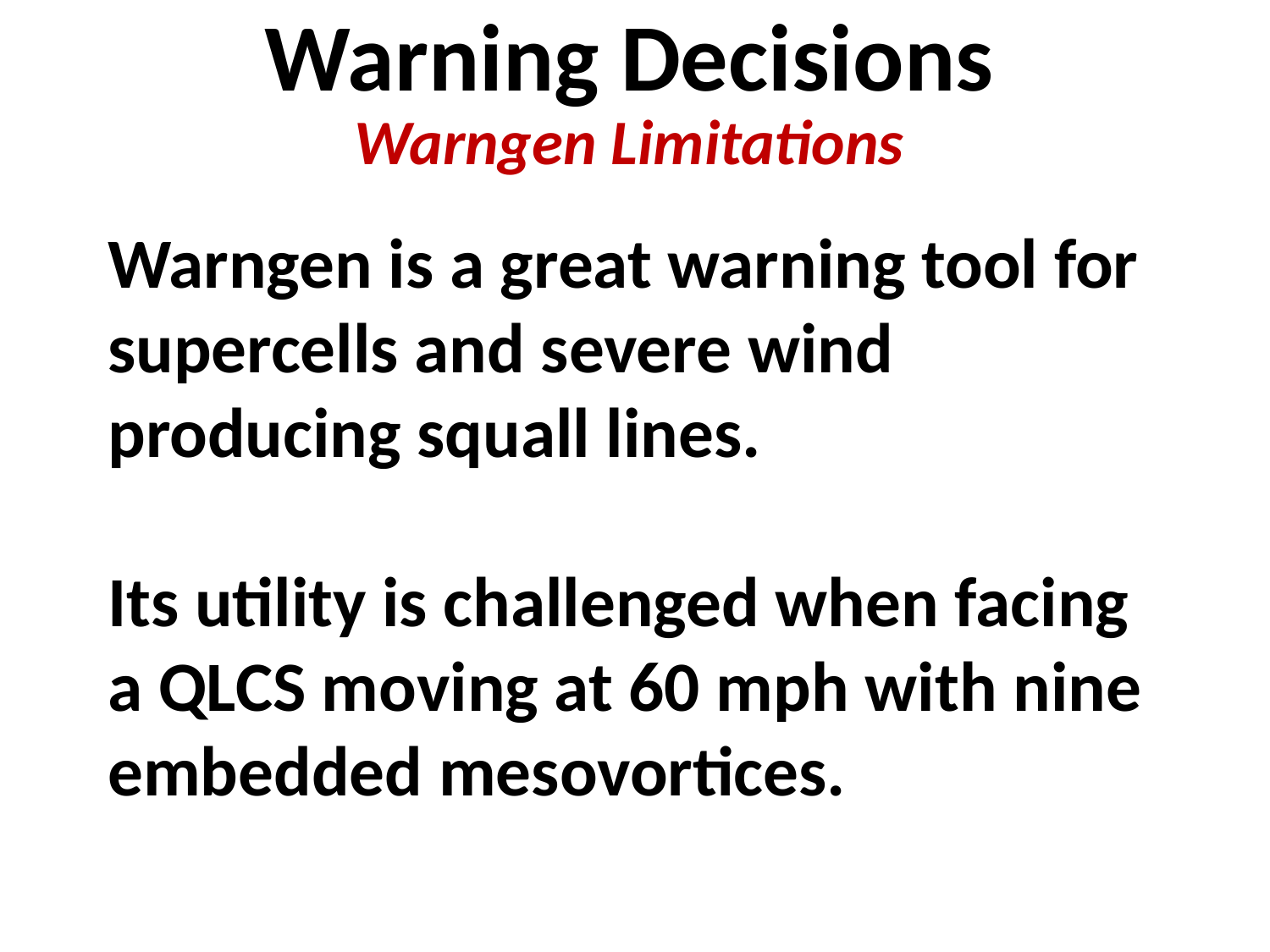

# Warning Decisions
Warngen Limitations
Warngen is a great warning tool for supercells and severe wind producing squall lines.

Its utility is challenged when facing  a QLCS moving at 60 mph with nine embedded mesovortices.